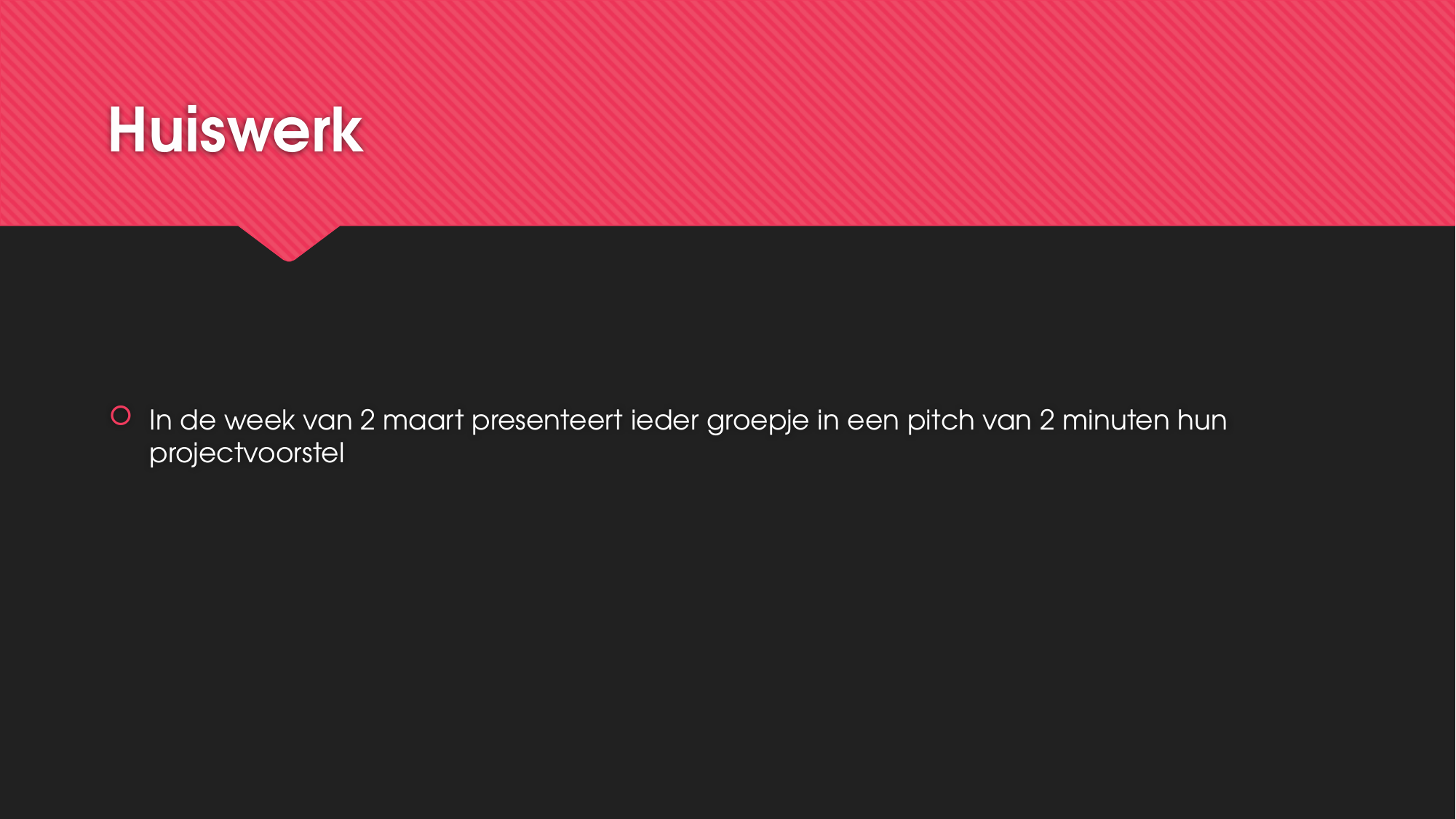

# Huiswerk
In de week van 2 maart presenteert ieder groepje in een pitch van 2 minuten hun projectvoorstel